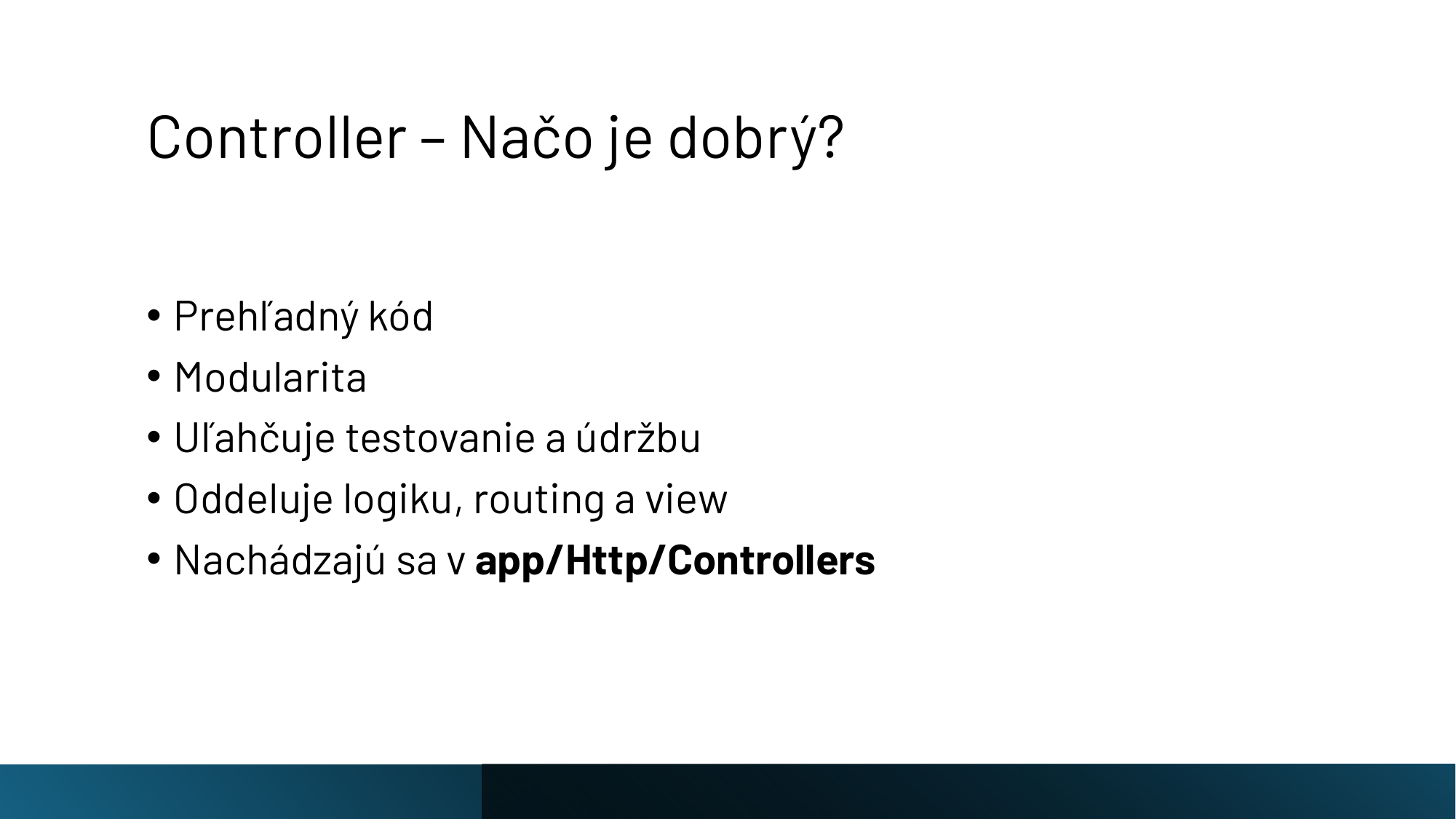

# Controller – Načo je dobrý?
Prehľadný kód
Modularita
Uľahčuje testovanie a údržbu
Oddeluje logiku, routing a view
Nachádzajú sa v app/Http/Controllers